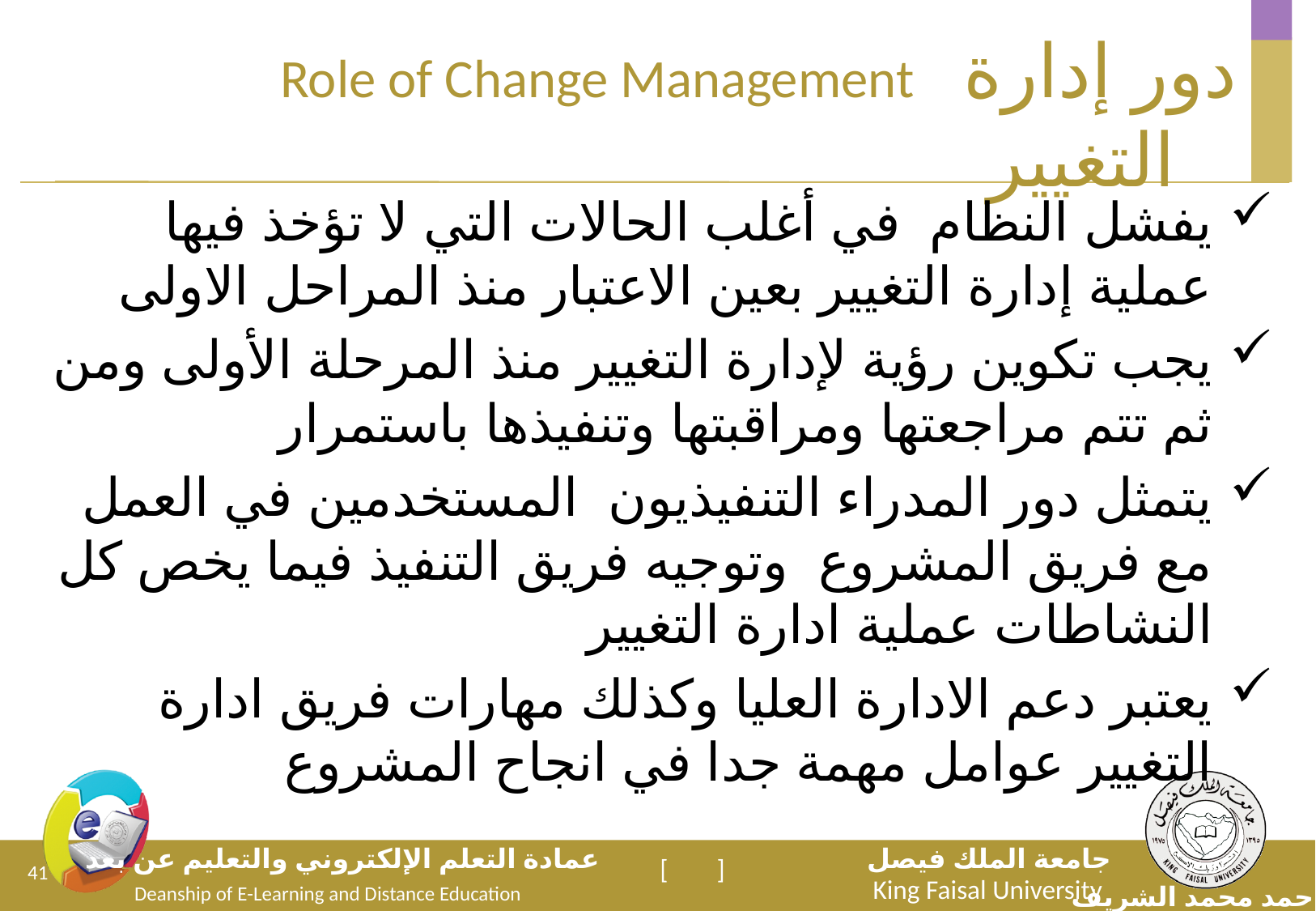

# Role of Change Management    دور إدارة التغيير
يفشل النظام  في أغلب الحالات التي لا تؤخذ فيها عملية إدارة التغيير بعين الاعتبار منذ المراحل الاولى
يجب تكوين رؤية لإدارة التغيير منذ المرحلة الأولى ومن ثم تتم مراجعتها ومراقبتها وتنفيذها باستمرار
يتمثل دور المدراء التنفيذيون  المستخدمين في العمل مع فريق المشروع  وتوجيه فريق التنفيذ فيما يخص كل النشاطات عملية ادارة التغيير
يعتبر دعم الادارة العليا وكذلك مهارات فريق ادارة التغيير عوامل مهمة جدا في انجاح المشروع

41